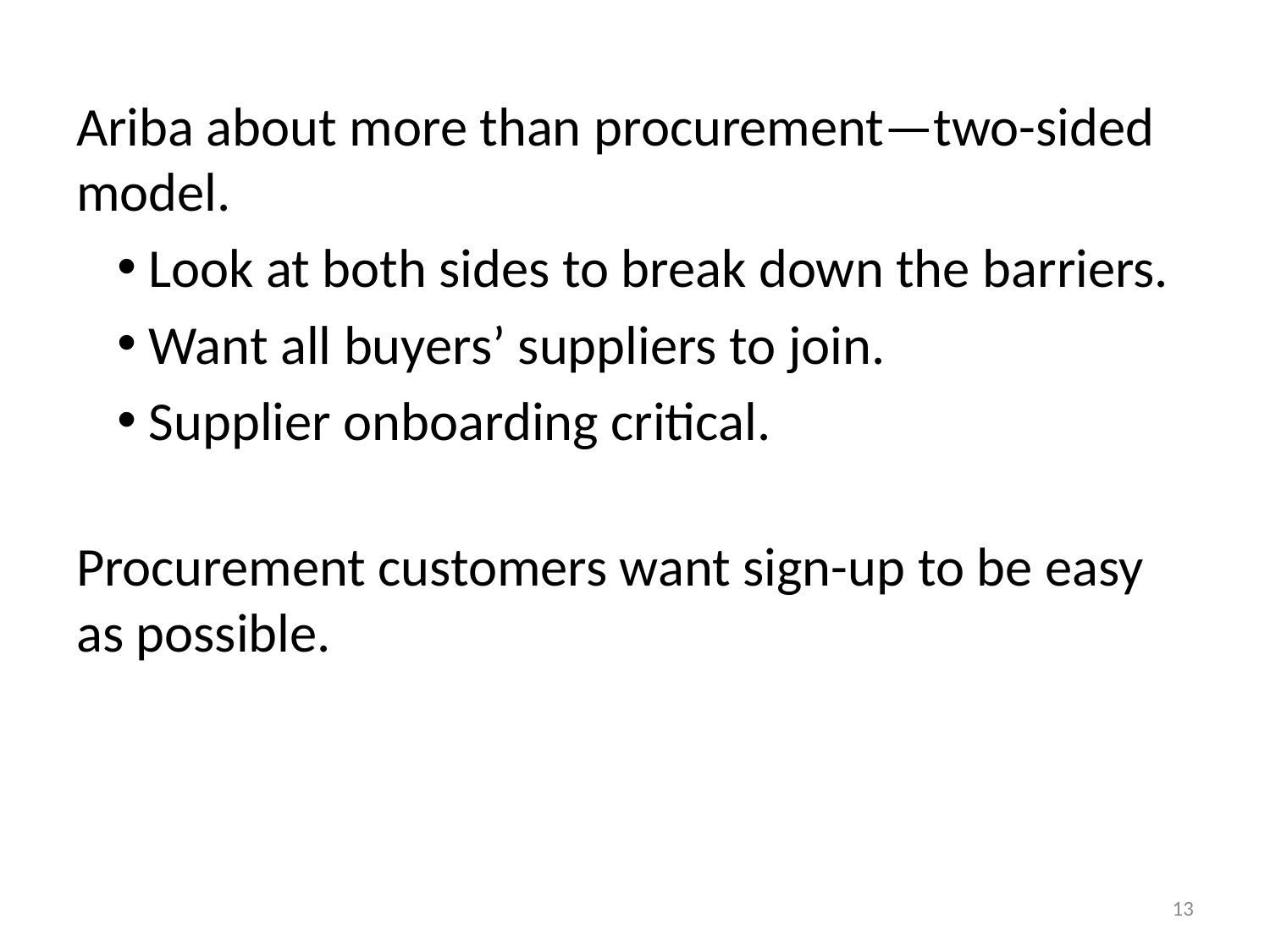

Ariba about more than procurement—two-sided model.
Look at both sides to break down the barriers.
Want all buyers’ suppliers to join.
Supplier onboarding critical.

Procurement customers want sign-up to be easy as possible.

13